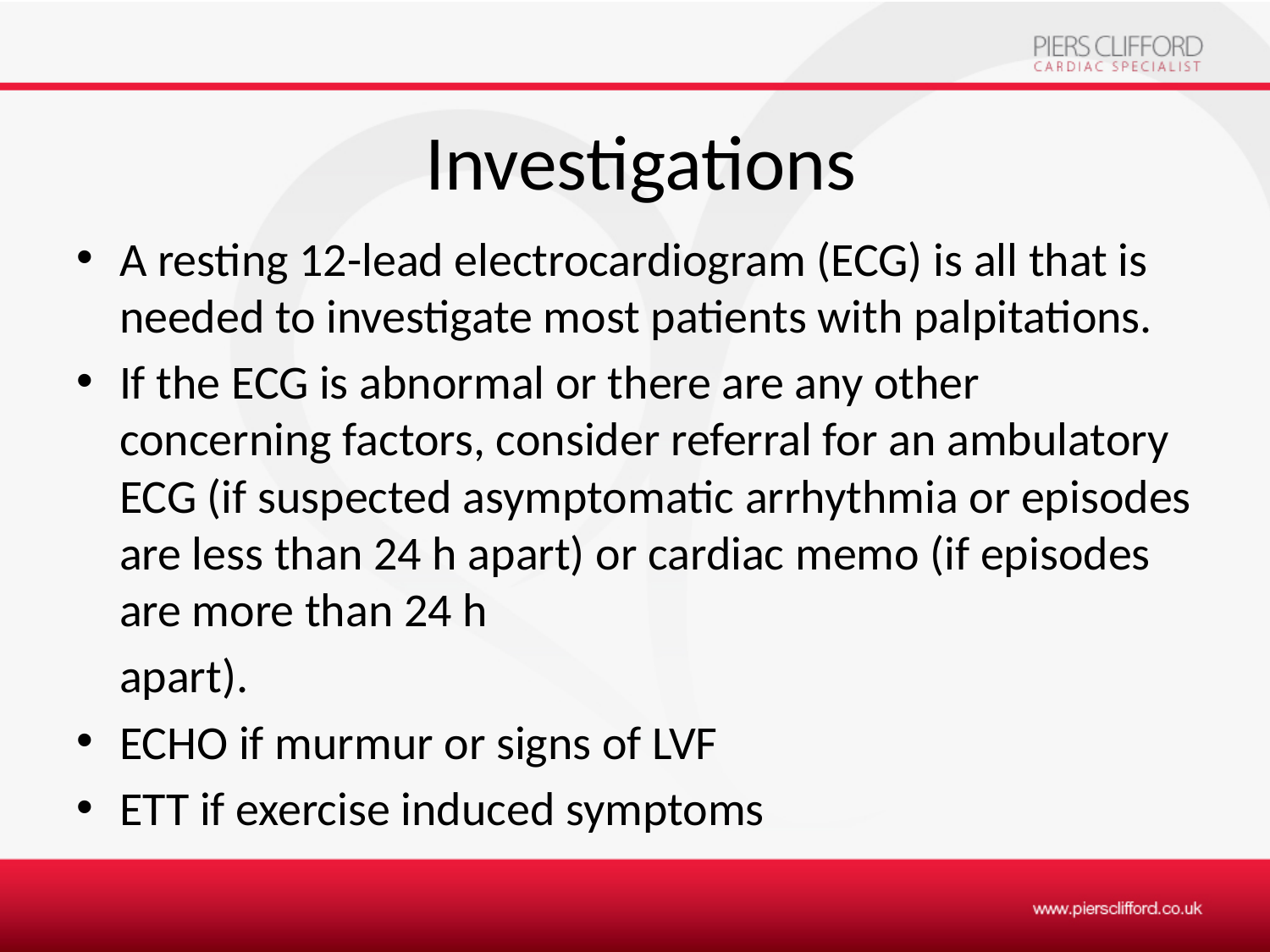

# Investigations
A resting 12-lead electrocardiogram (ECG) is all that is needed to investigate most patients with palpitations.
If the ECG is abnormal or there are any other concerning factors, consider referral for an ambulatory ECG (if suspected asymptomatic arrhythmia or episodes are less than 24 h apart) or cardiac memo (if episodes are more than 24 h
    apart).
ECHO if murmur or signs of LVF
ETT if exercise induced symptoms